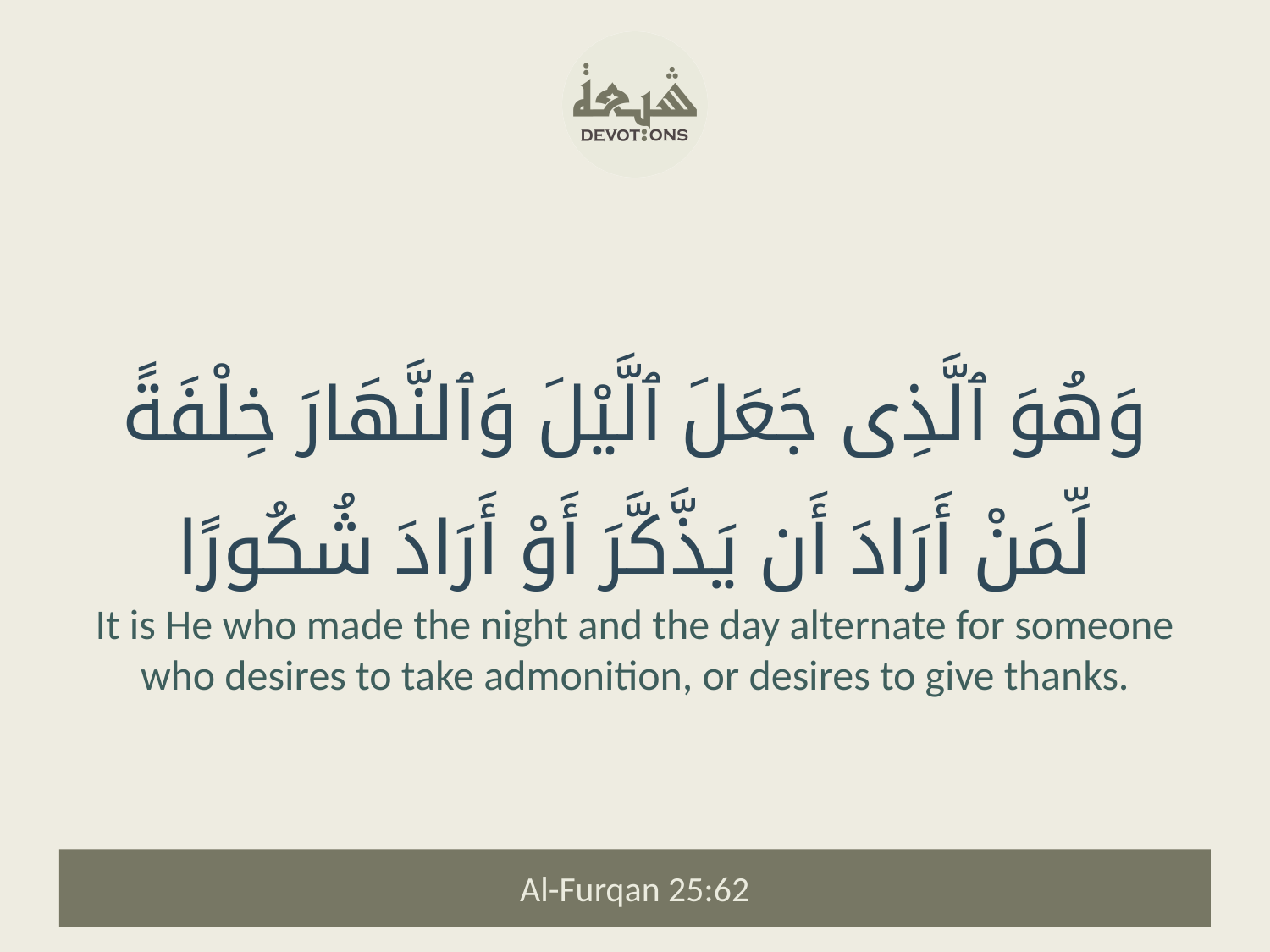

وَهُوَ ٱلَّذِى جَعَلَ ٱلَّيْلَ وَٱلنَّهَارَ خِلْفَةً لِّمَنْ أَرَادَ أَن يَذَّكَّرَ أَوْ أَرَادَ شُكُورًا
It is He who made the night and the day alternate for someone who desires to take admonition, or desires to give thanks.
Al-Furqan 25:62